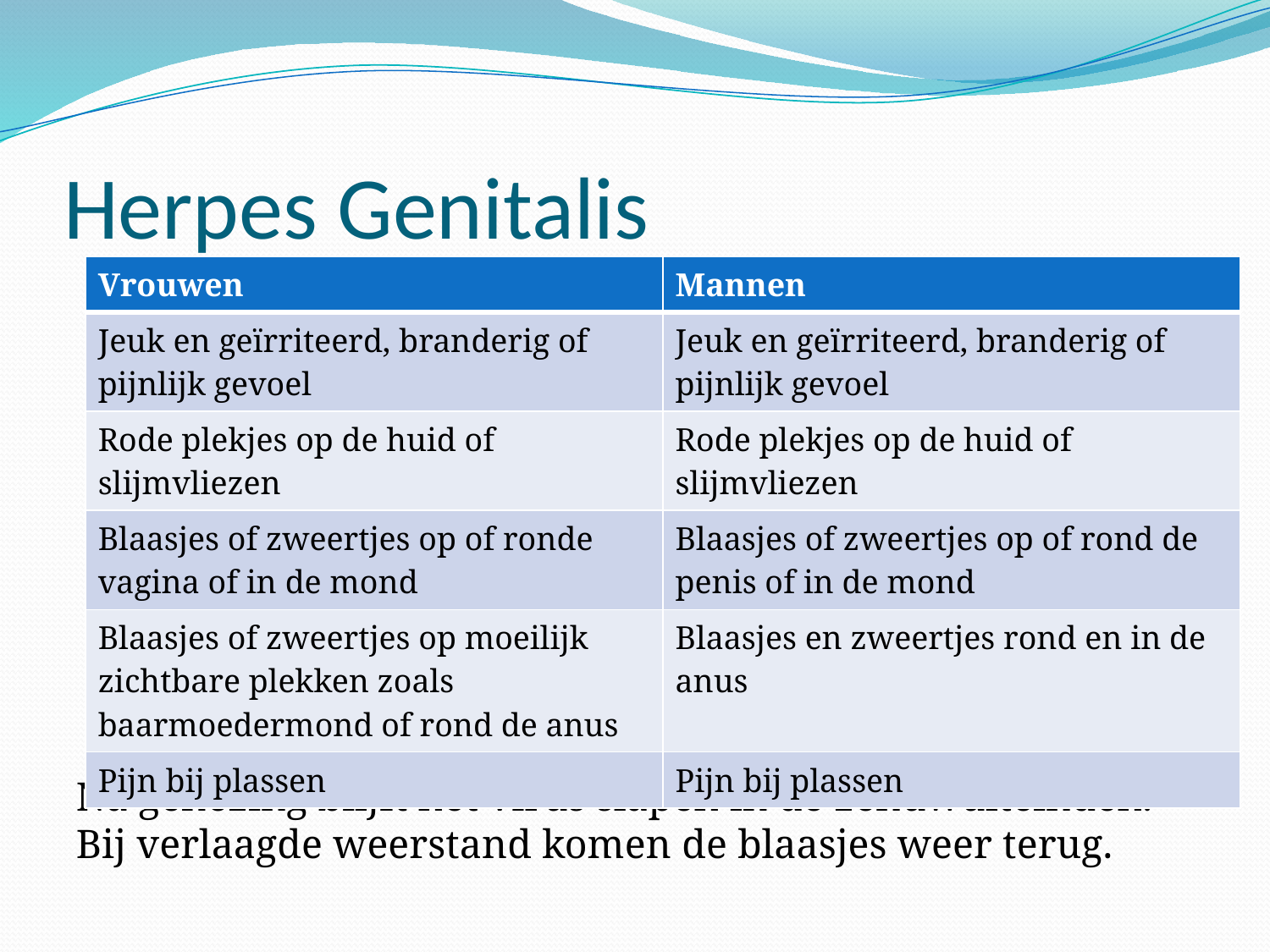

# Herpes Genitalis
| Vrouwen | Mannen |
| --- | --- |
| Jeuk en geïrriteerd, branderig of pijnlijk gevoel | Jeuk en geïrriteerd, branderig of pijnlijk gevoel |
| Rode plekjes op de huid of slijmvliezen | Rode plekjes op de huid of slijmvliezen |
| Blaasjes of zweertjes op of ronde vagina of in de mond | Blaasjes of zweertjes op of rond de penis of in de mond |
| Blaasjes of zweertjes op moeilijk zichtbare plekken zoals baarmoedermond of rond de anus | Blaasjes en zweertjes rond en in de anus |
| Pijn bij plassen | Pijn bij plassen |

Na genezing blijft het virus slapen in de zenuwuiteinden. Bij verlaagde weerstand komen de blaasjes weer terug.